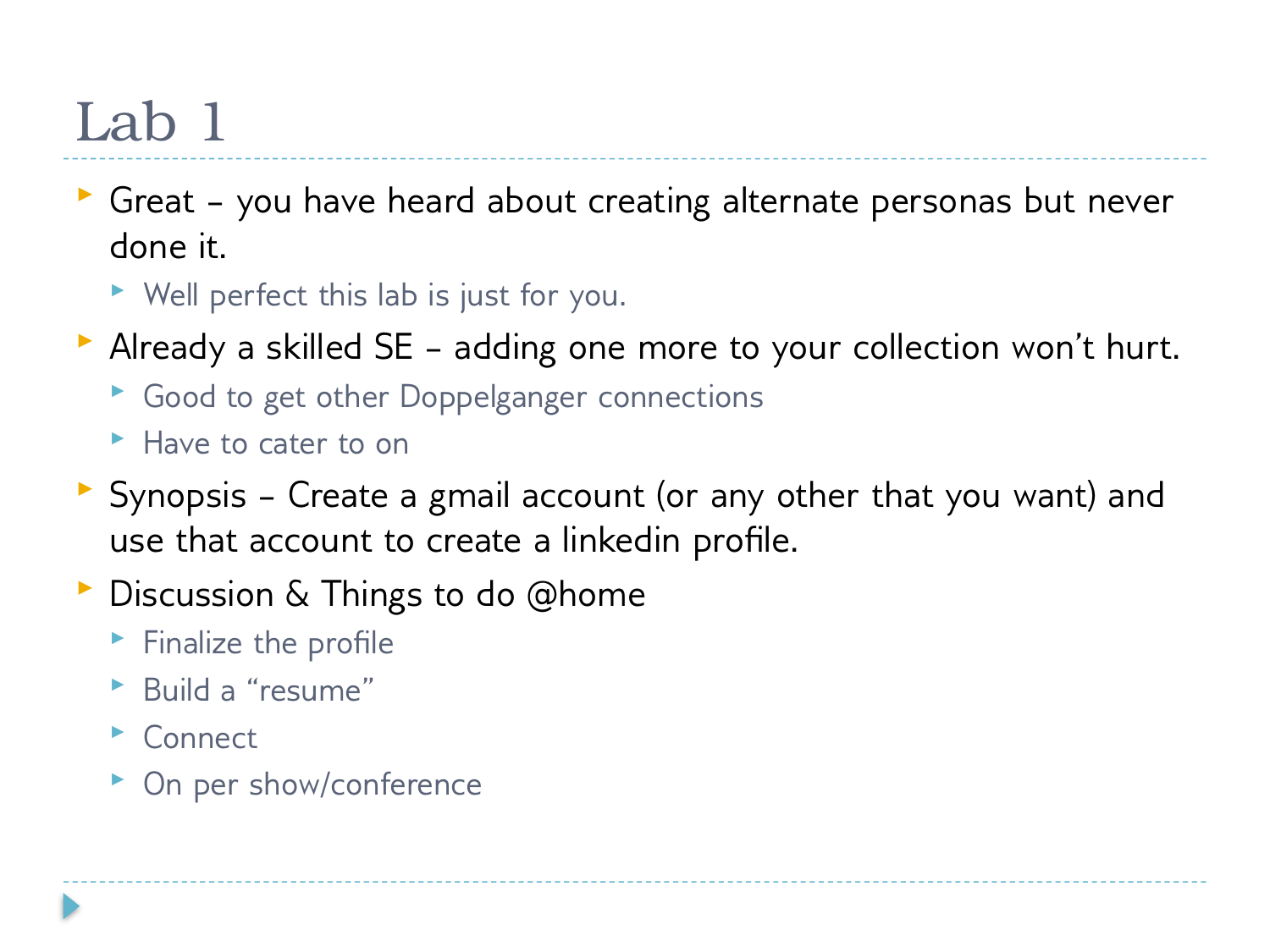

# Lab 1
Great – you have heard about creating alternate personas but never done it.
Well perfect this lab is just for you.
Already a skilled SE – adding one more to your collection won’t hurt.
Good to get other Doppelganger connections
Have to cater to on
Synopsis – Create a gmail account (or any other that you want) and use that account to create a linkedin profile.
Discussion & Things to do @home
Finalize the profile
Build a “resume”
Connect
On per show/conference